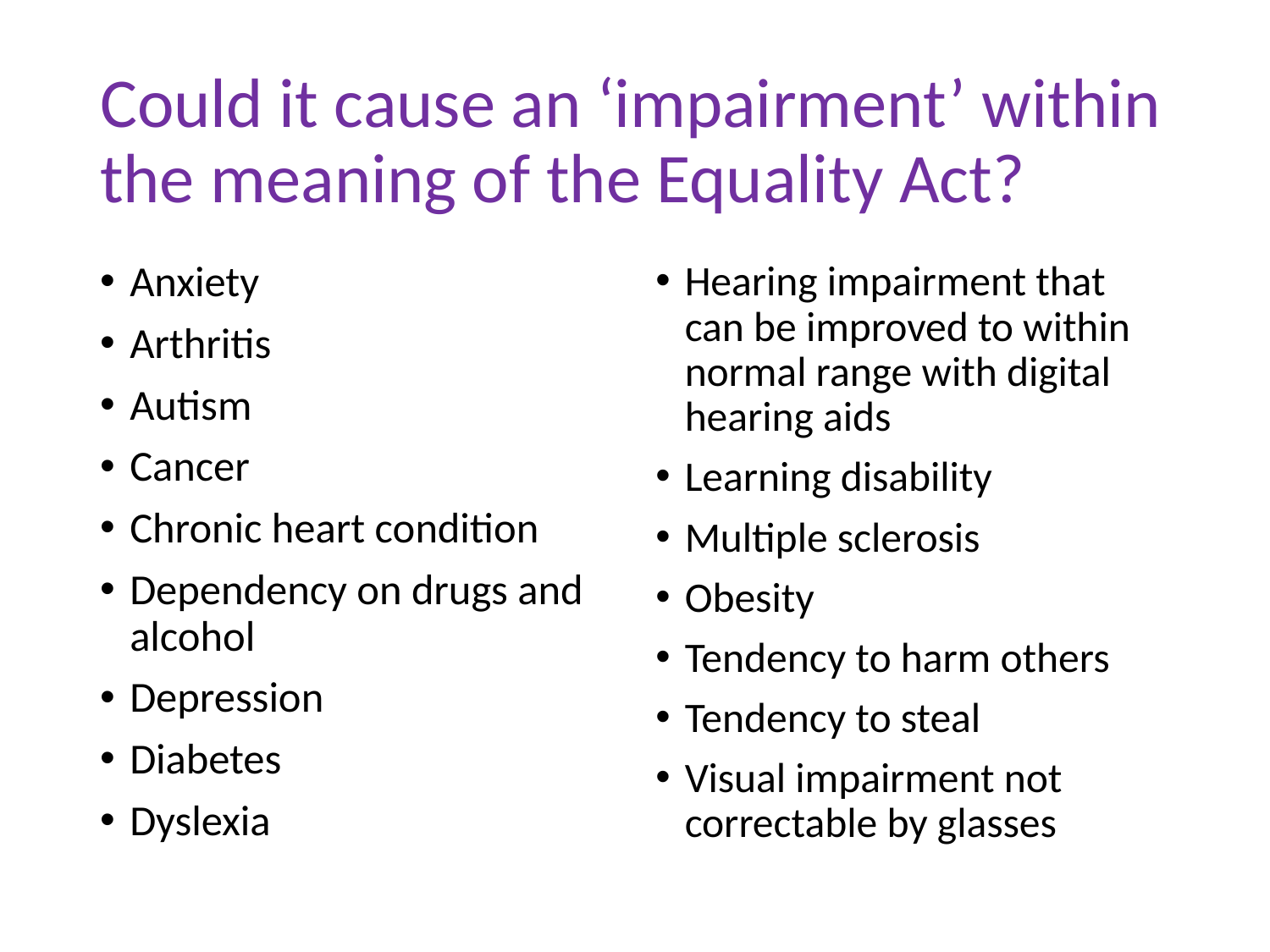

# Could it cause an ‘impairment’ within the meaning of the Equality Act?
Anxiety
Arthritis
Autism
Cancer
Chronic heart condition
Dependency on drugs and alcohol
Depression
Diabetes
Dyslexia

Hearing impairment that can be improved to within normal range with digital hearing aids
Learning disability
Multiple sclerosis
Obesity
Tendency to harm others
Tendency to steal
Visual impairment not correctable by glasses